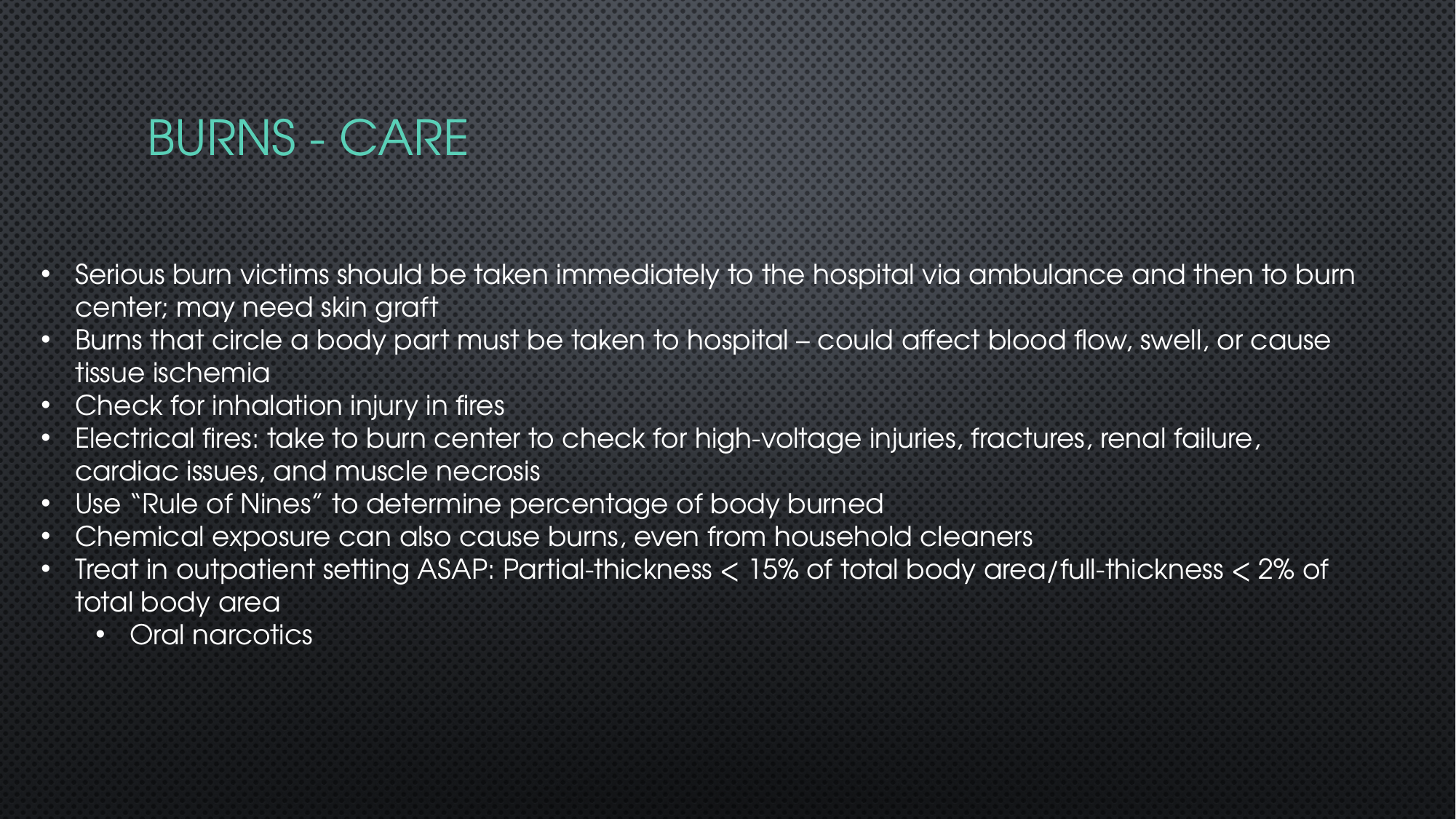

# Burns - care
Serious burn victims should be taken immediately to the hospital via ambulance and then to burn center; may need skin graft
Burns that circle a body part must be taken to hospital – could affect blood flow, swell, or cause tissue ischemia
Check for inhalation injury in fires
Electrical fires: take to burn center to check for high-voltage injuries, fractures, renal failure, cardiac issues, and muscle necrosis
Use “Rule of Nines” to determine percentage of body burned
Chemical exposure can also cause burns, even from household cleaners
Treat in outpatient setting ASAP: Partial-thickness < 15% of total body area/full-thickness < 2% of total body area
Oral narcotics